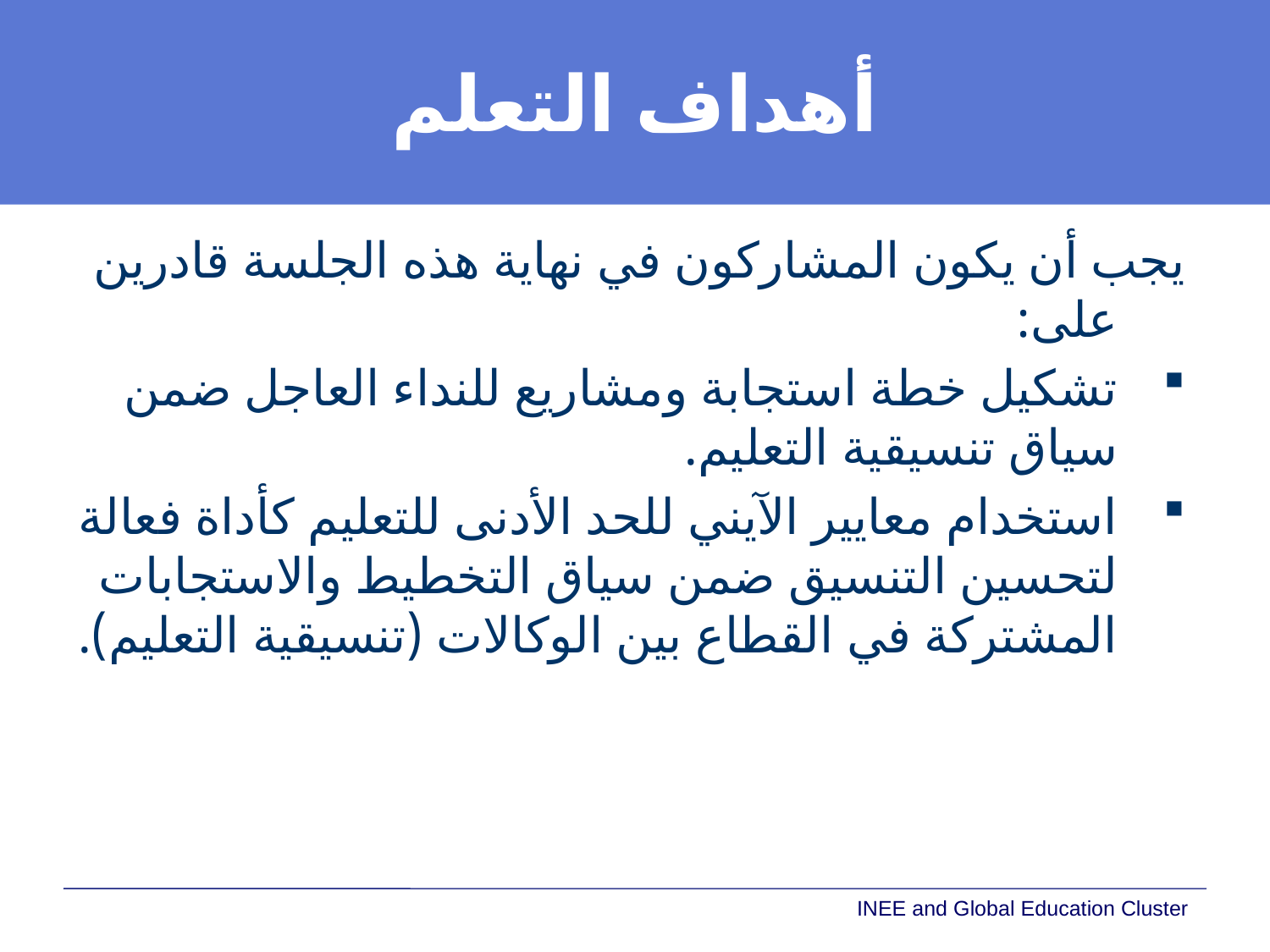

# أهداف التعلم
يجب أن يكون المشاركون في نهاية هذه الجلسة قادرين على:
تشكيل خطة استجابة ومشاريع للنداء العاجل ضمن سياق تنسيقية التعليم.
استخدام معايير الآيني للحد الأدنى للتعليم كأداة فعالة لتحسين التنسيق ضمن سياق التخطيط والاستجابات المشتركة في القطاع بين الوكالات (تنسيقية التعليم).

INEE and Global Education Cluster